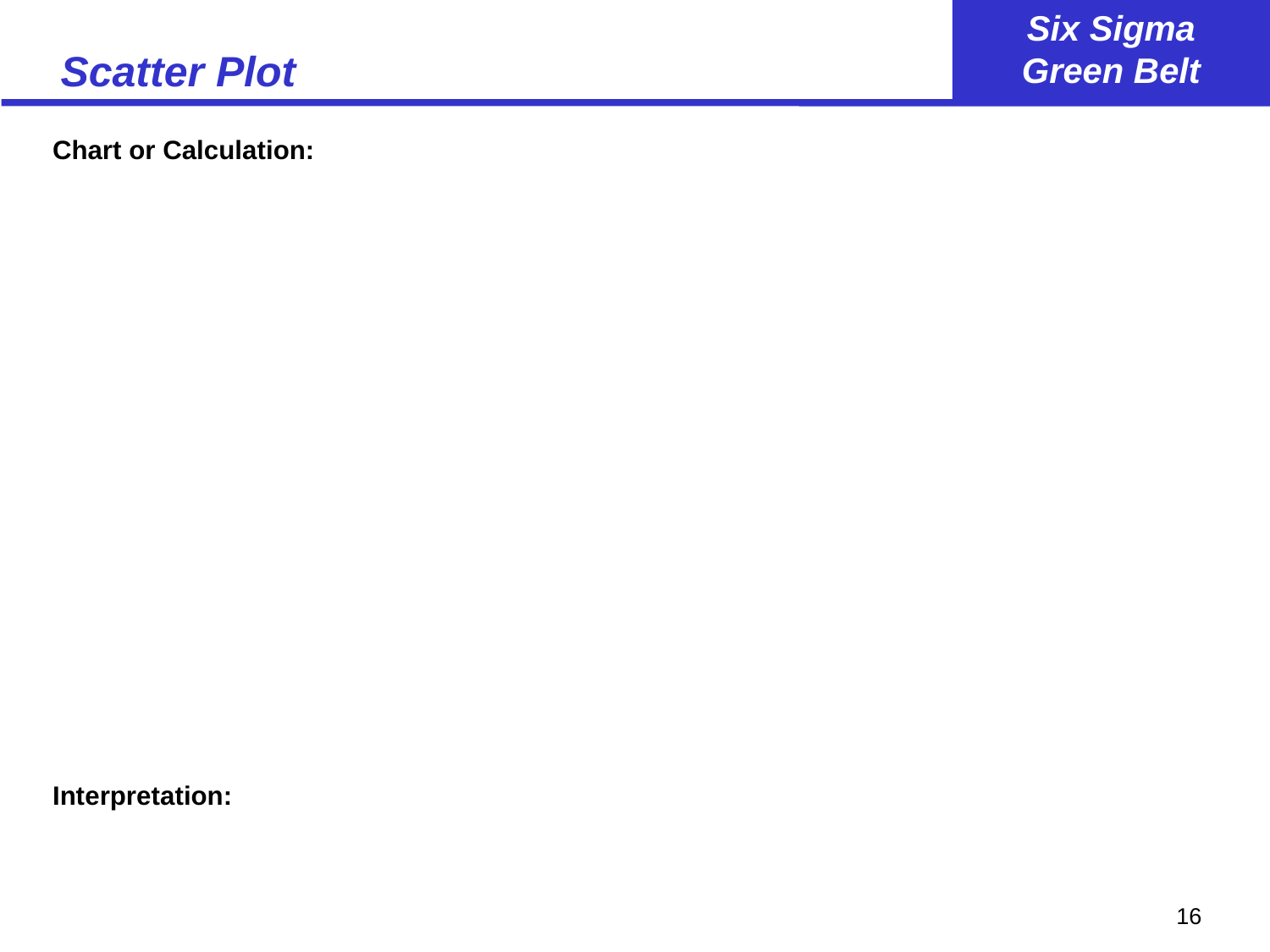

# Scatter Plot
Chart or Calculation:
Interpretation: